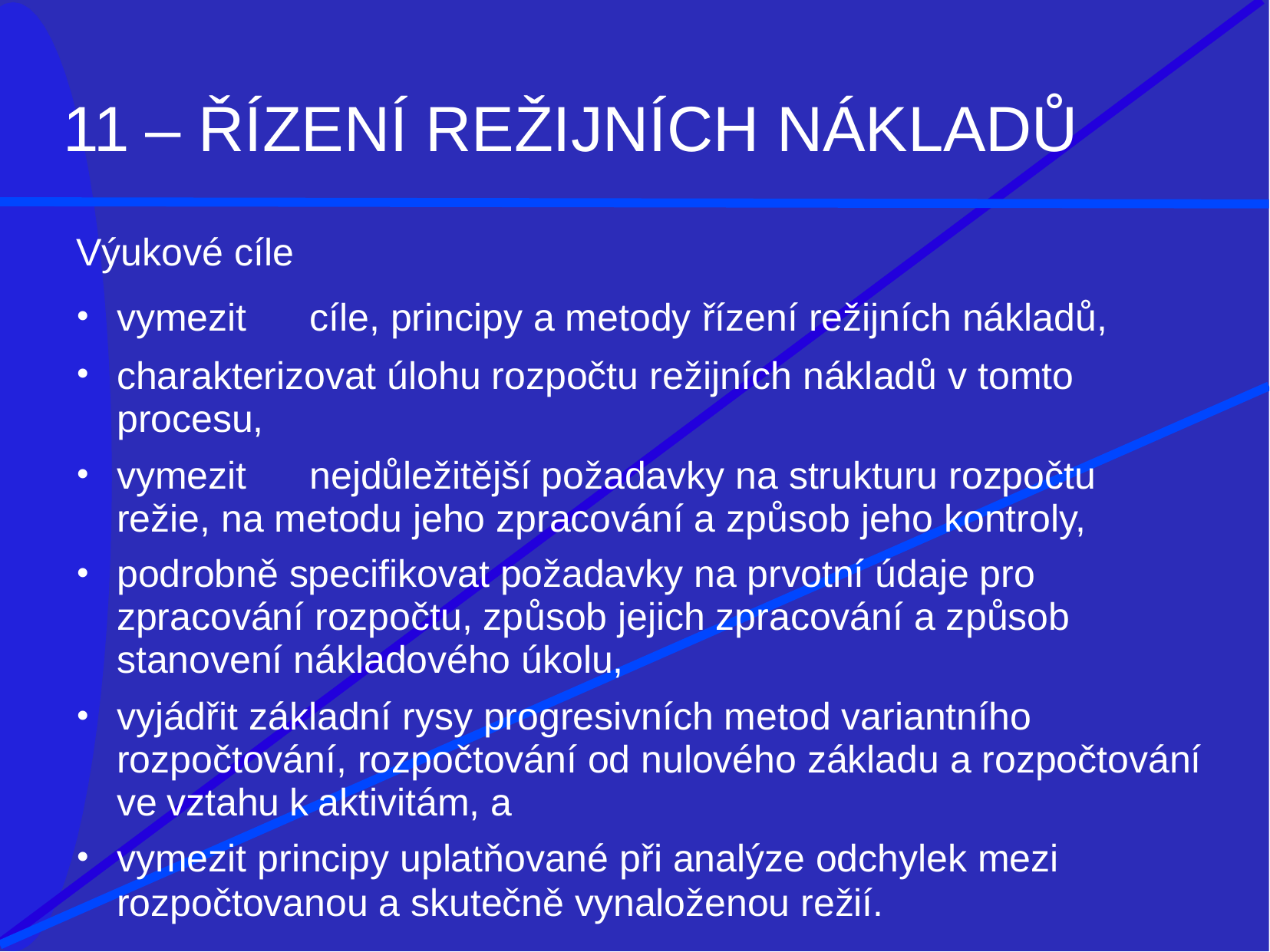

# 11 – ŘÍZENÍ REŽIJNÍCH NÁKLADŮ
Výukové cíle
vymezit	cíle, principy a metody řízení režijních nákladů,
charakterizovat úlohu rozpočtu režijních nákladů v tomto procesu,
vymezit	nejdůležitější požadavky na strukturu rozpočtu režie, na metodu jeho zpracování a způsob jeho kontroly,
podrobně specifikovat požadavky na prvotní údaje pro zpracování rozpočtu, způsob jejich zpracování a způsob stanovení nákladového úkolu,
vyjádřit základní rysy progresivních metod variantního rozpočtování, rozpočtování od nulového základu a rozpočtování ve vztahu k aktivitám, a
vymezit principy uplatňované při analýze odchylek mezi
rozpočtovanou a skutečně vynaloženou režií.